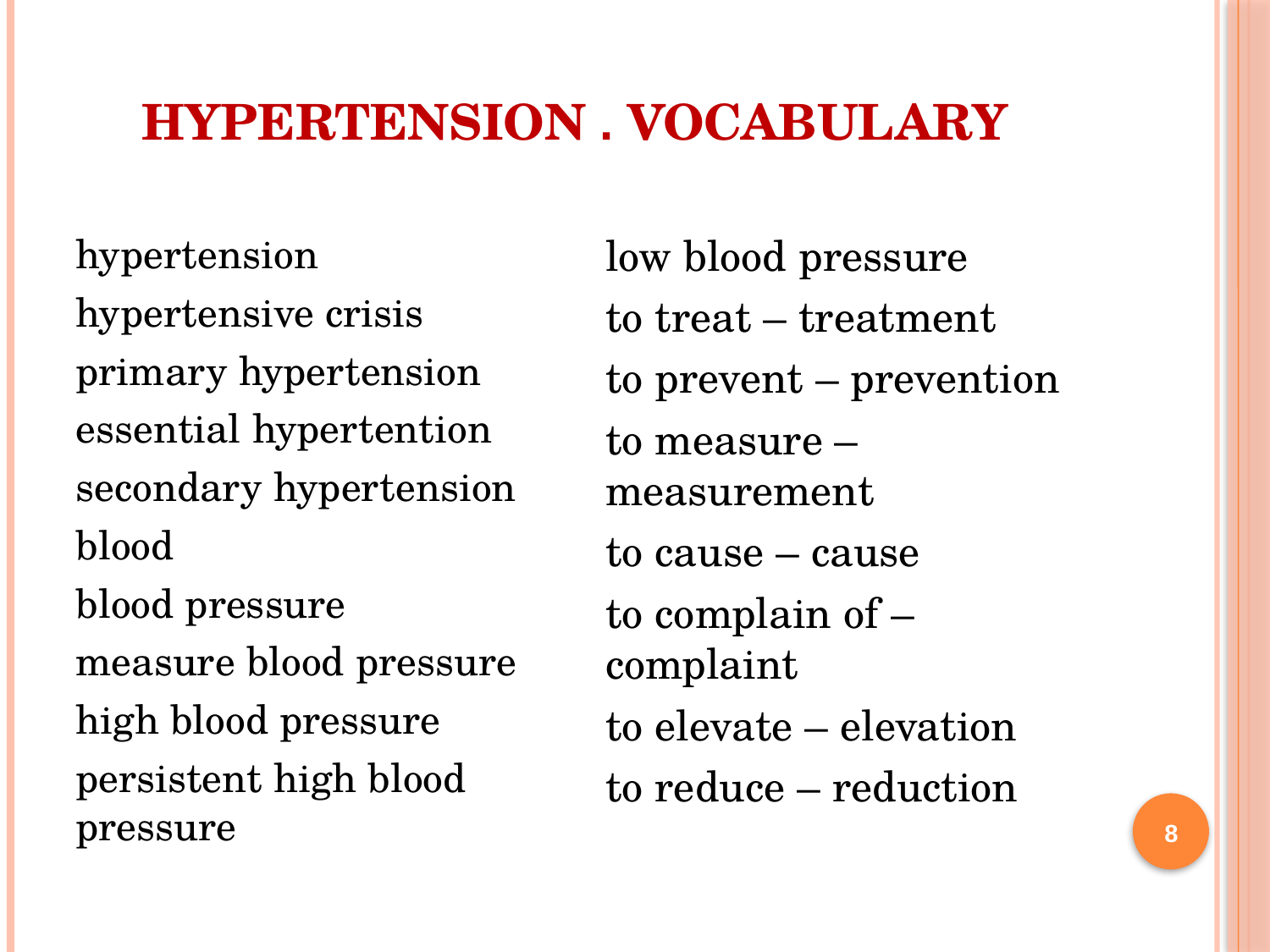

# Hypertension . VOCABULARY
hypertension
hypertensive crisis
primary hypertension
essential hypertention
secondary hypertension
blood
blood pressure
measure blood pressure
high blood pressure
persistent high blood pressure

low blood pressure
to treat – treatment
to prevent – prevention
to measure – measurement
to cause – cause
to complain of – complaint
to elevate – elevation
to reduce – reduction

8